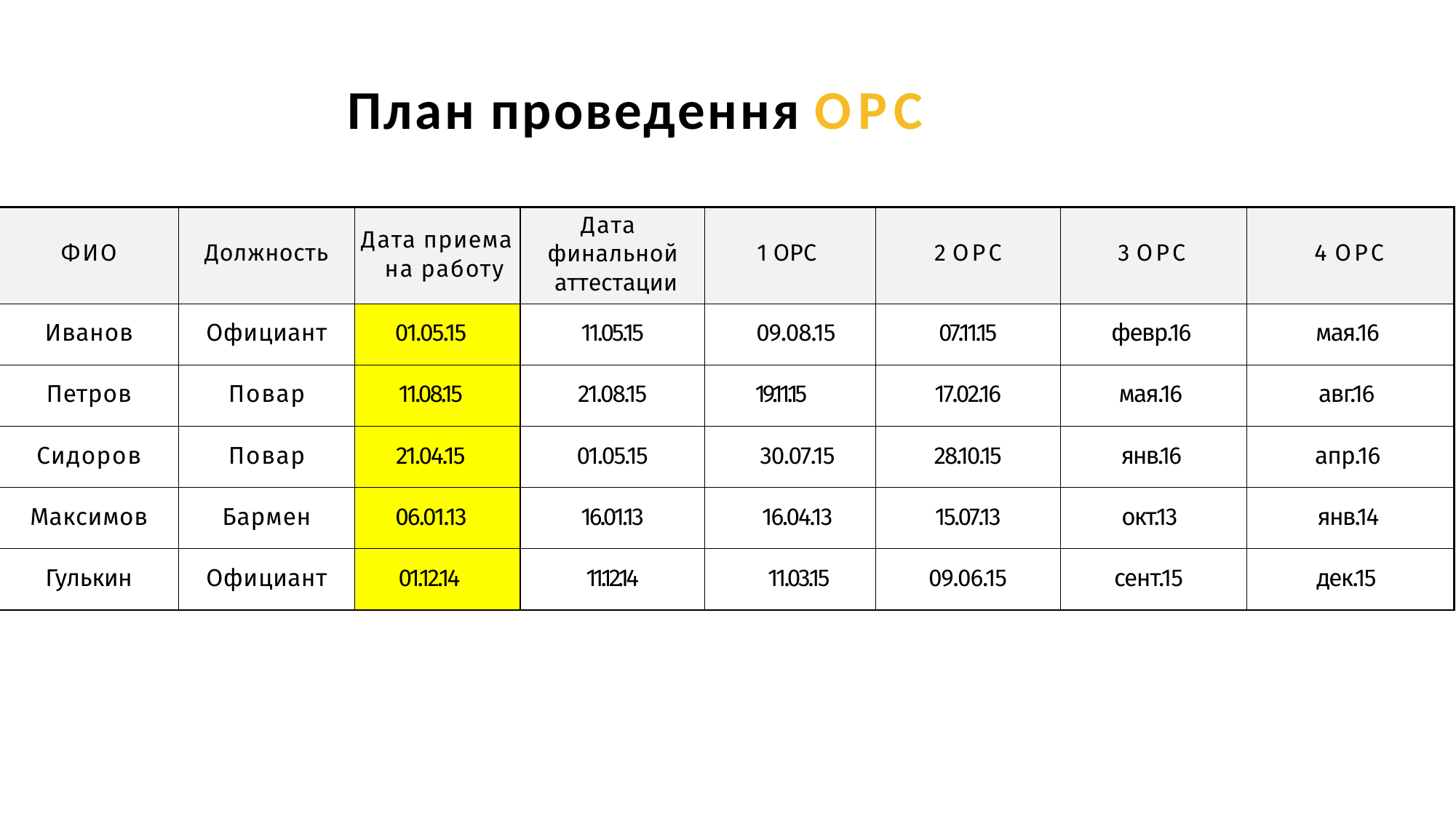

# План проведення ОРС
| ФИО | Должность | Дата приема на работу | Дата финальной аттестации | 1 ОРС | 2 ОРС | 3 ОРС | 4 ОРС |
| --- | --- | --- | --- | --- | --- | --- | --- |
| Иванов | Официант | 01.05.15 | 11.05.15 | 09.08.15 | 07.11.15 | февр.16 | мая.16 |
| Петров | Повар | 11.08.15 | 21.08.15 | 19.11.15 | 17.02.16 | мая.16 | авг.16 |
| Сидоров | Повар | 21.04.15 | 01.05.15 | 30.07.15 | 28.10.15 | янв.16 | апр.16 |
| Максимов | Бармен | 06.01.13 | 16.01.13 | 16.04.13 | 15.07.13 | окт.13 | янв.14 |
| Гулькин | Официант | 01.12.14 | 11.12.14 | 11.03.15 | 09.06.15 | сент.15 | дек.15 |